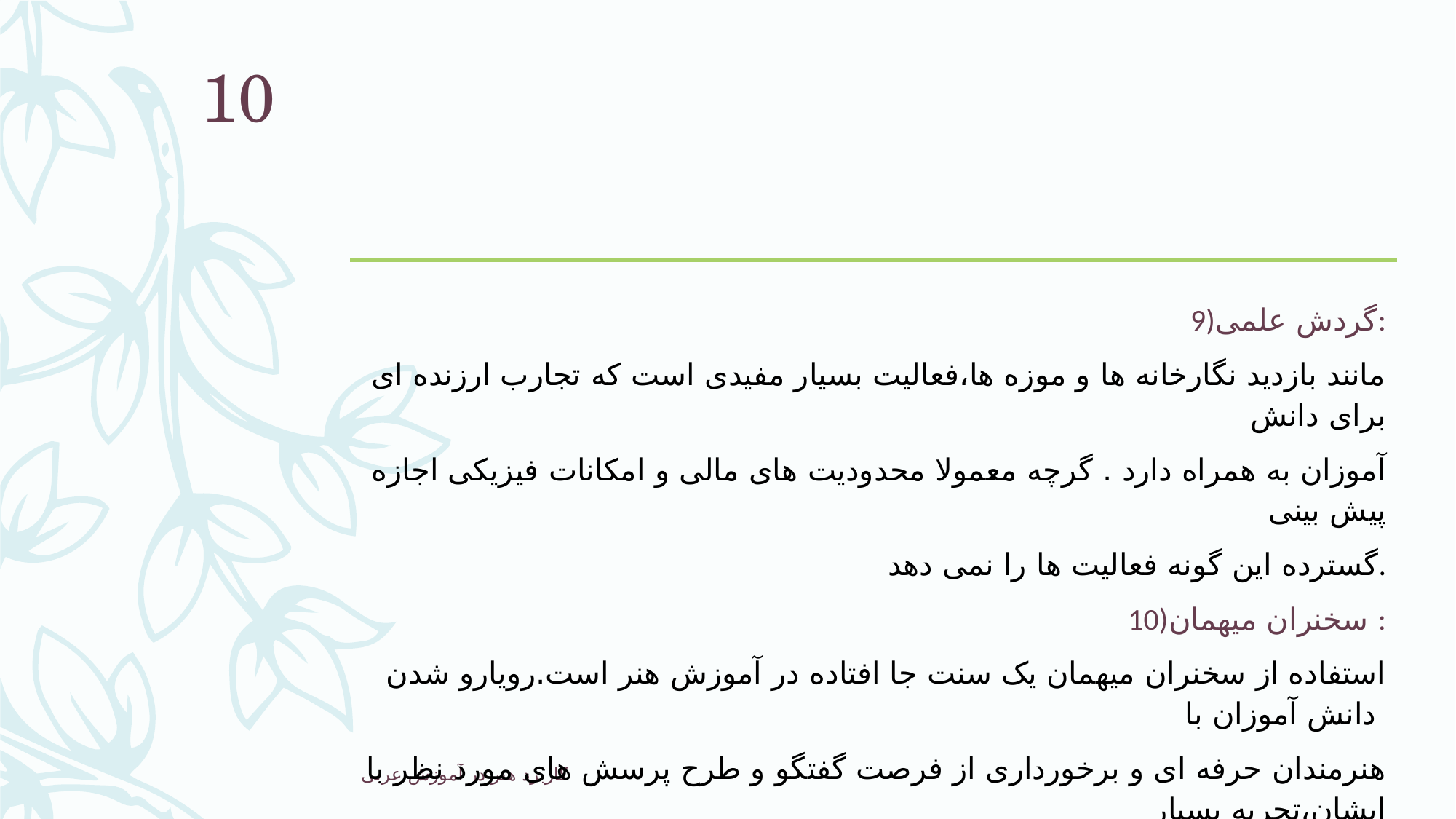

10
9)گردش علمی:
مانند بازدید نگارخانه ها و موزه ها،فعالیت بسیار مفیدی است که تجارب ارزنده ای برای دانش
 آموزان به همراه دارد . گرچه معمولا محدودیت های مالی و امکانات فیزیکی اجازه پیش بینی
 گسترده این گونه فعالیت ها را نمی دهد.
10)سخنران میهمان :
استفاده از سخنران میهمان یک سنت جا افتاده در آموزش هنر است.رویارو شدن دانش آموزان با
هنرمندان حرفه ای و برخورداری از فرصت گفتگو و طرح پرسش های مورد نظر با ایشان،تجربه بسیار
 گران سنگ و ارزشمندی است.
کاربرد هنر در آموزش عربی